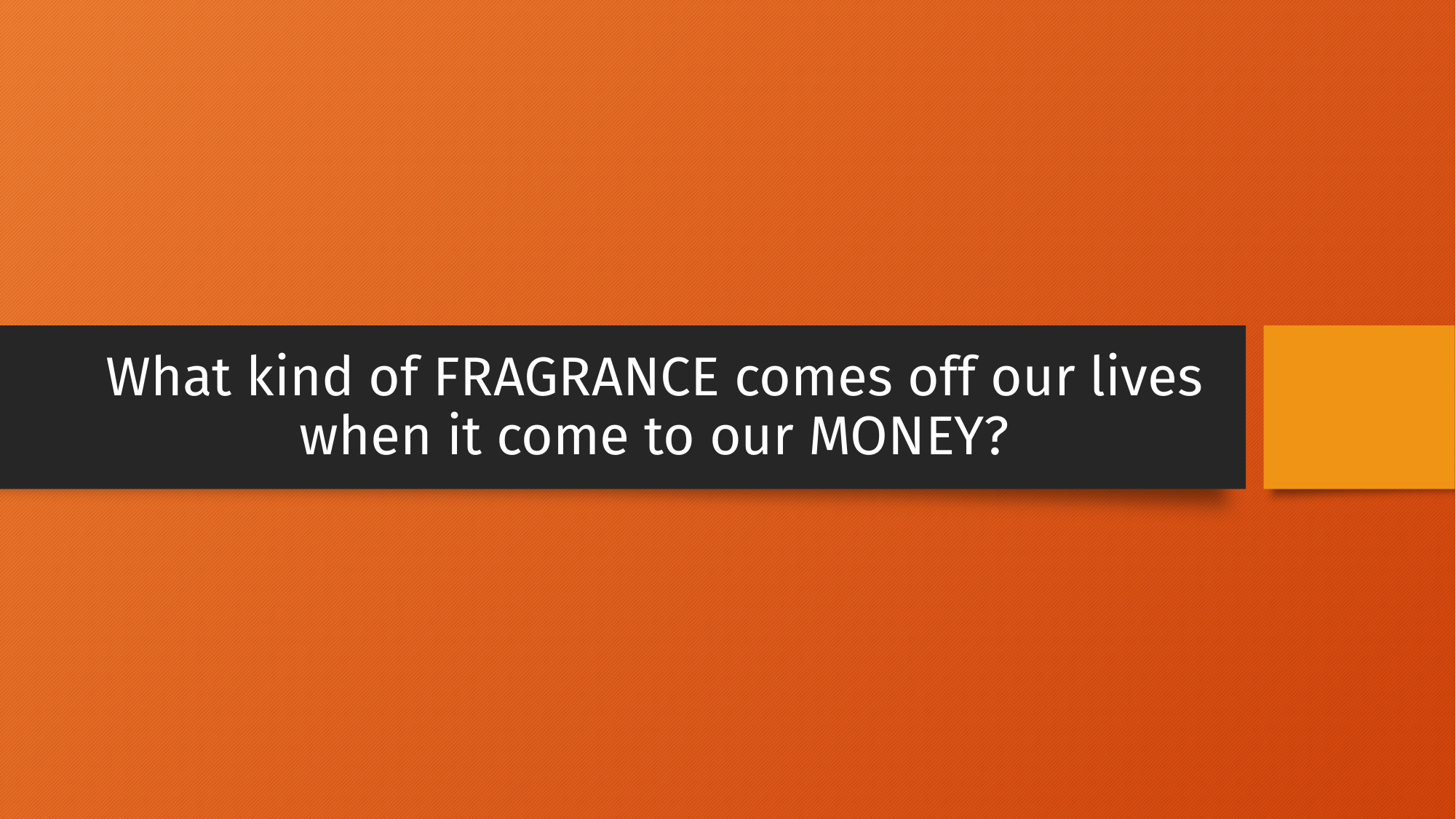

# What kind of FRAGRANCE comes off our lives when it come to our MONEY?